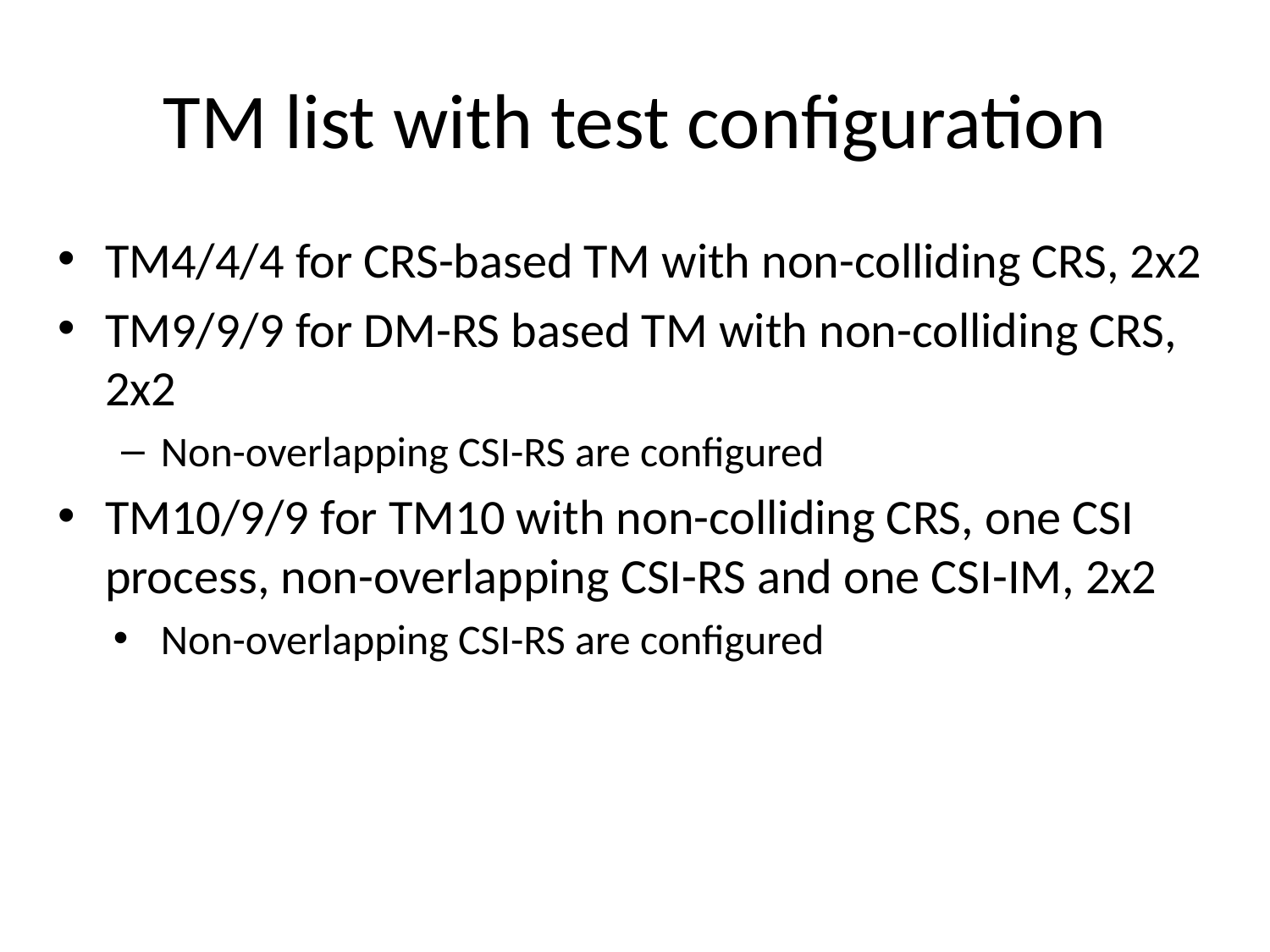

# TM list with test configuration
TM4/4/4 for CRS-based TM with non-colliding CRS, 2x2
TM9/9/9 for DM-RS based TM with non-colliding CRS, 2x2
Non-overlapping CSI-RS are configured
TM10/9/9 for TM10 with non-colliding CRS, one CSI process, non-overlapping CSI-RS and one CSI-IM, 2x2
Non-overlapping CSI-RS are configured